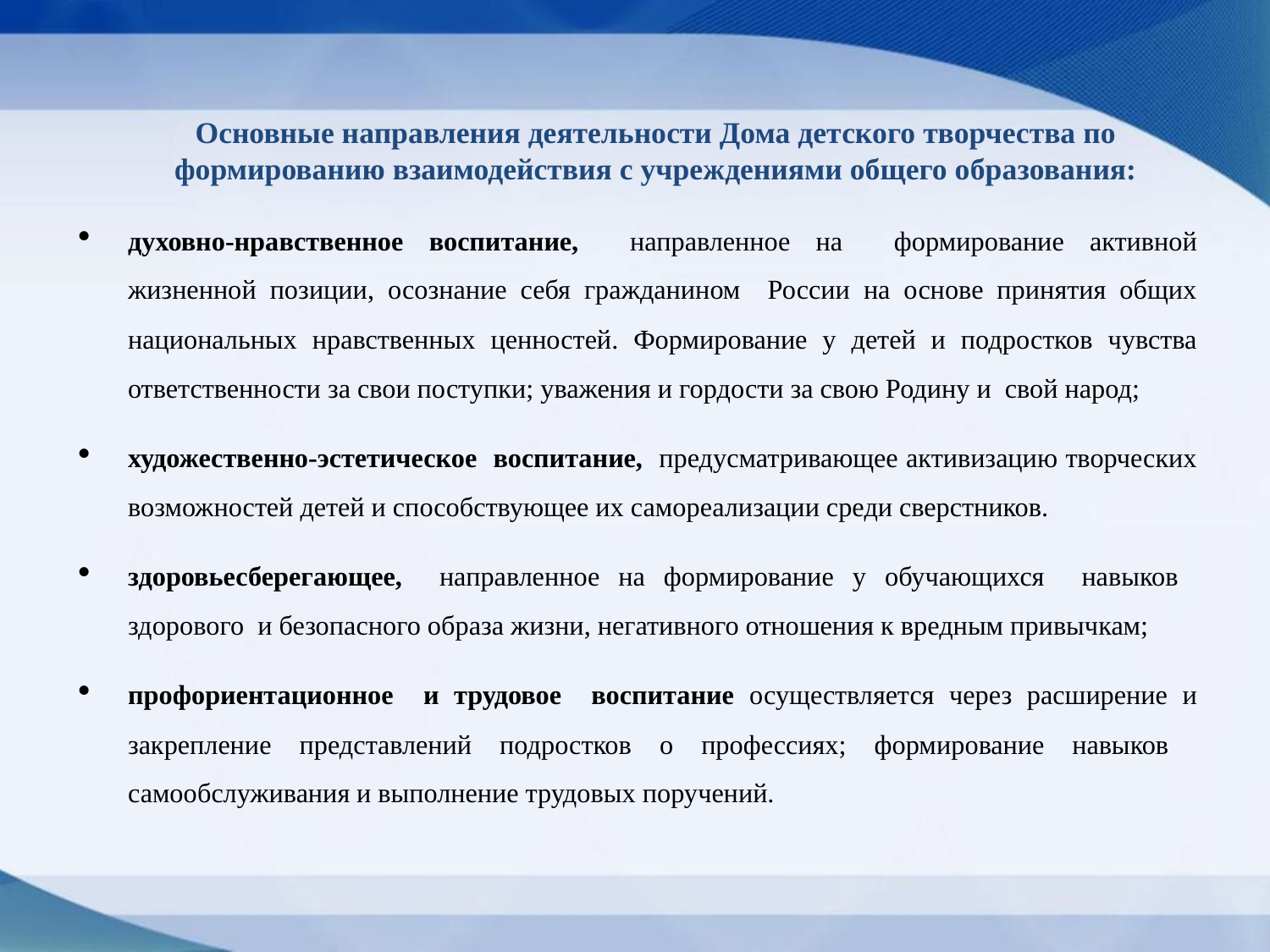

# Основные направления деятельности Дома детского творчества по формированию взаимодействия с учреждениями общего образования:
духовно-нравственное воспитание,  направленное на  формирование активной жизненной позиции, осознание себя гражданином  России на основе принятия общих национальных нравственных ценностей. Формирование у детей и подростков чувства ответственности за свои поступки; уважения и гордости за свою Родину и  свой народ;
художественно-эстетическое  воспитание,  предусматривающее активизацию творческих возможностей детей и способствующее их самореализации среди сверстников.
здоровьесберегающее,  направленное на формирование у обучающихся  навыков  здорового  и безопасного образа жизни, негативного отношения к вредным привычкам;
профориентационное  и трудовое  воспитание осуществляется через расширение и закрепление представлений подростков о профессиях; формирование навыков  самообслуживания и выполнение трудовых поручений.